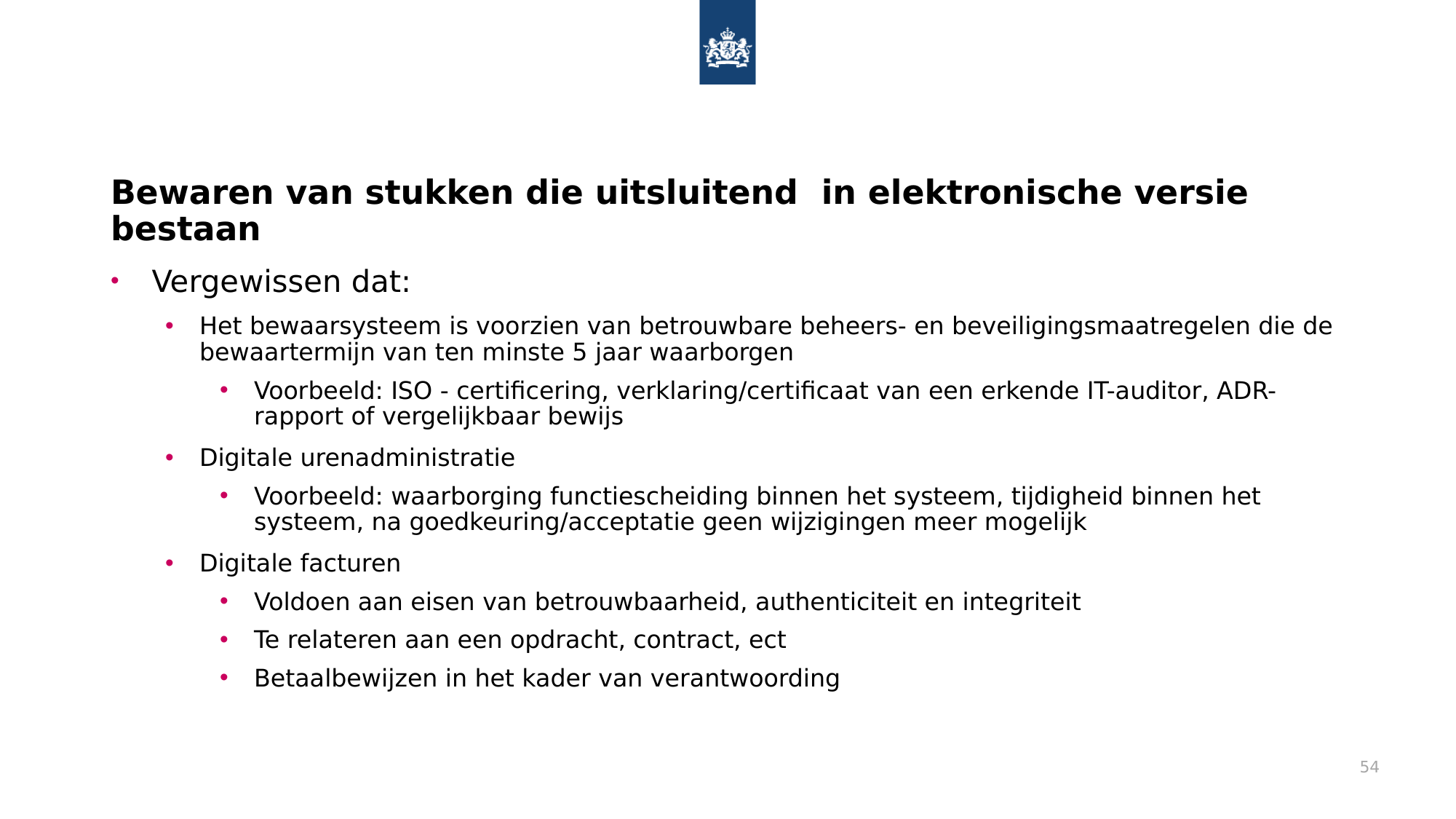

Bewaren van stukken die uitsluitend  in elektronische versie bestaan
Vergewissen dat:
Het bewaarsysteem is voorzien van betrouwbare beheers- en beveiligingsmaatregelen die de bewaartermijn van ten minste 5 jaar waarborgen
Voorbeeld: ISO - certificering, verklaring/certificaat van een erkende IT-auditor, ADR-rapport of vergelijkbaar bewijs
Digitale urenadministratie
Voorbeeld: waarborging functiescheiding binnen het systeem, tijdigheid binnen het systeem, na goedkeuring/acceptatie geen wijzigingen meer mogelijk
Digitale facturen
Voldoen aan eisen van betrouwbaarheid, authenticiteit en integriteit
Te relateren aan een opdracht, contract, ect
Betaalbewijzen in het kader van verantwoording
54